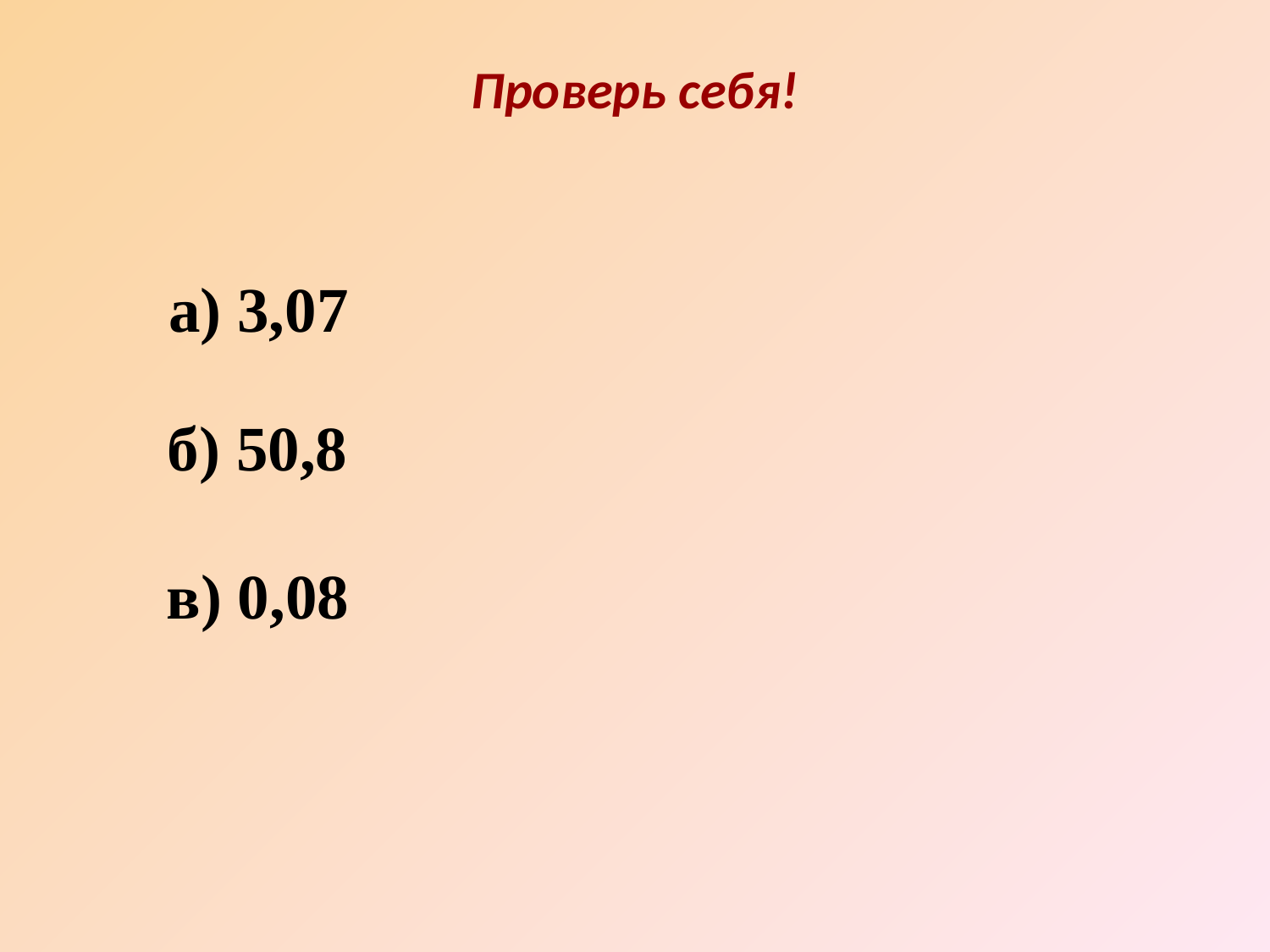

Проверь себя!
а) 3,07
б) 50,8
в) 0,08